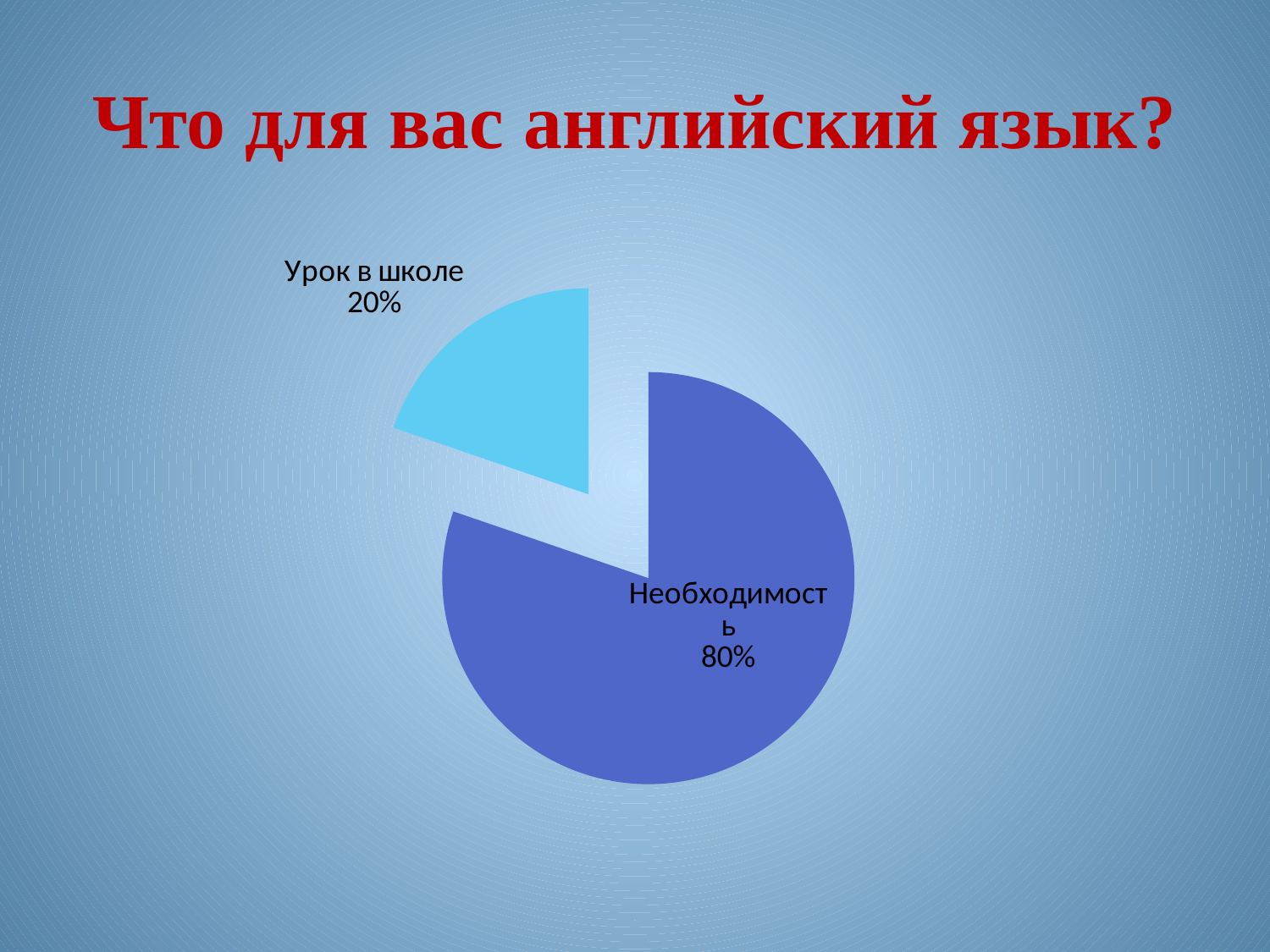

# Что для вас английский язык?

### Chart

| Category | Продажи |
|---|---|
| Необходимость | 13.0 |
| Урок в школе | 3.2 |